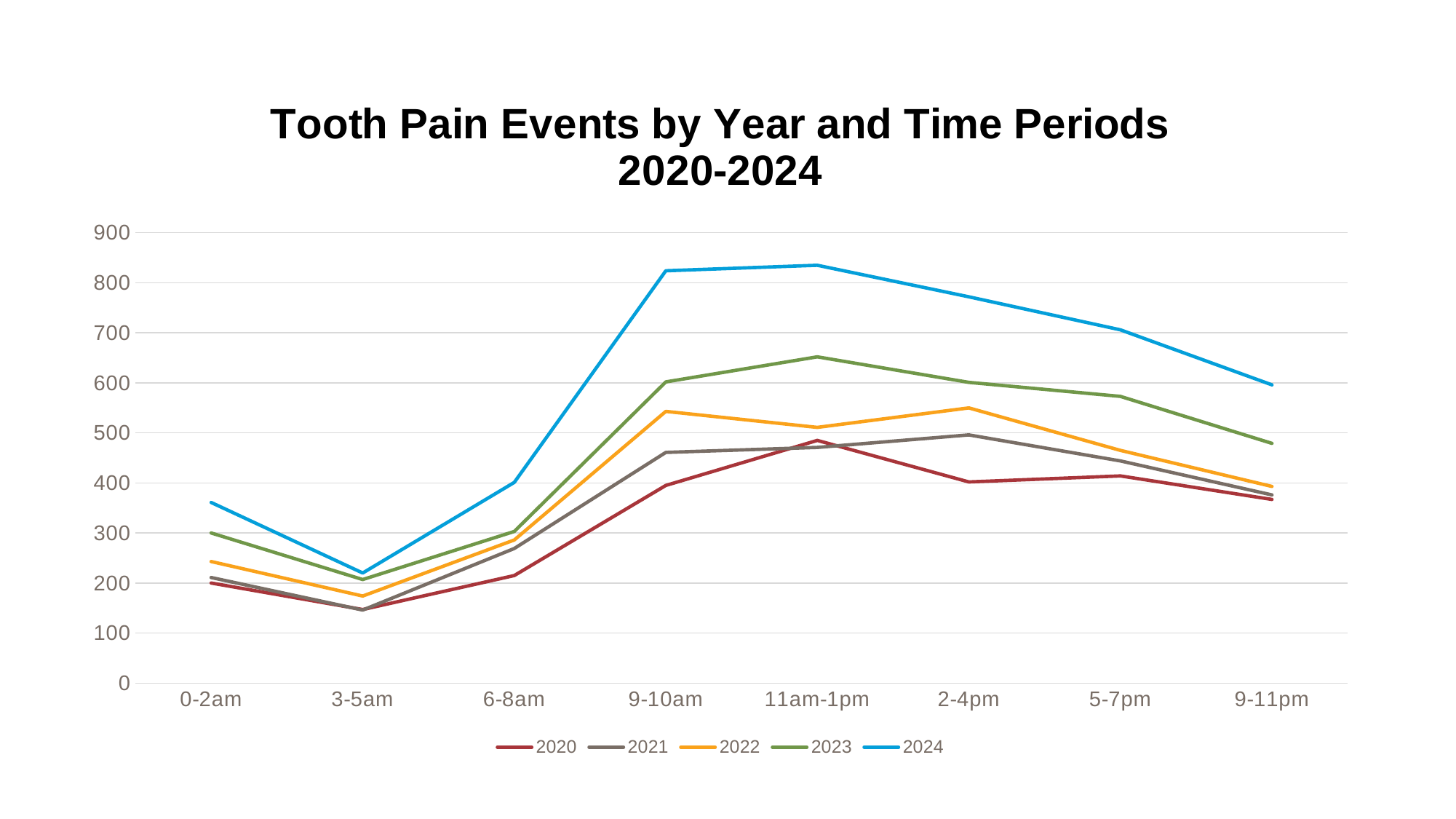

### Chart: Tooth Pain Events by Year and Time Periods
2020-2024

| Category | 2020 | 2021 | 2022 | 2023 | 2024 |
|---|---|---|---|---|---|
| 0-2am | 200.0 | 211.0 | 243.0 | 300.0 | 361.0 |
| 3-5am | 147.0 | 146.0 | 174.0 | 207.0 | 220.0 |
| 6-8am | 215.0 | 269.0 | 286.0 | 303.0 | 401.0 |
| 9-10am | 395.0 | 461.0 | 543.0 | 602.0 | 824.0 |
| 11am-1pm | 485.0 | 471.0 | 511.0 | 652.0 | 835.0 |
| 2-4pm | 402.0 | 496.0 | 550.0 | 601.0 | 772.0 |
| 5-7pm | 414.0 | 444.0 | 465.0 | 573.0 | 706.0 |
| 9-11pm | 367.0 | 376.0 | 393.0 | 479.0 | 596.0 |